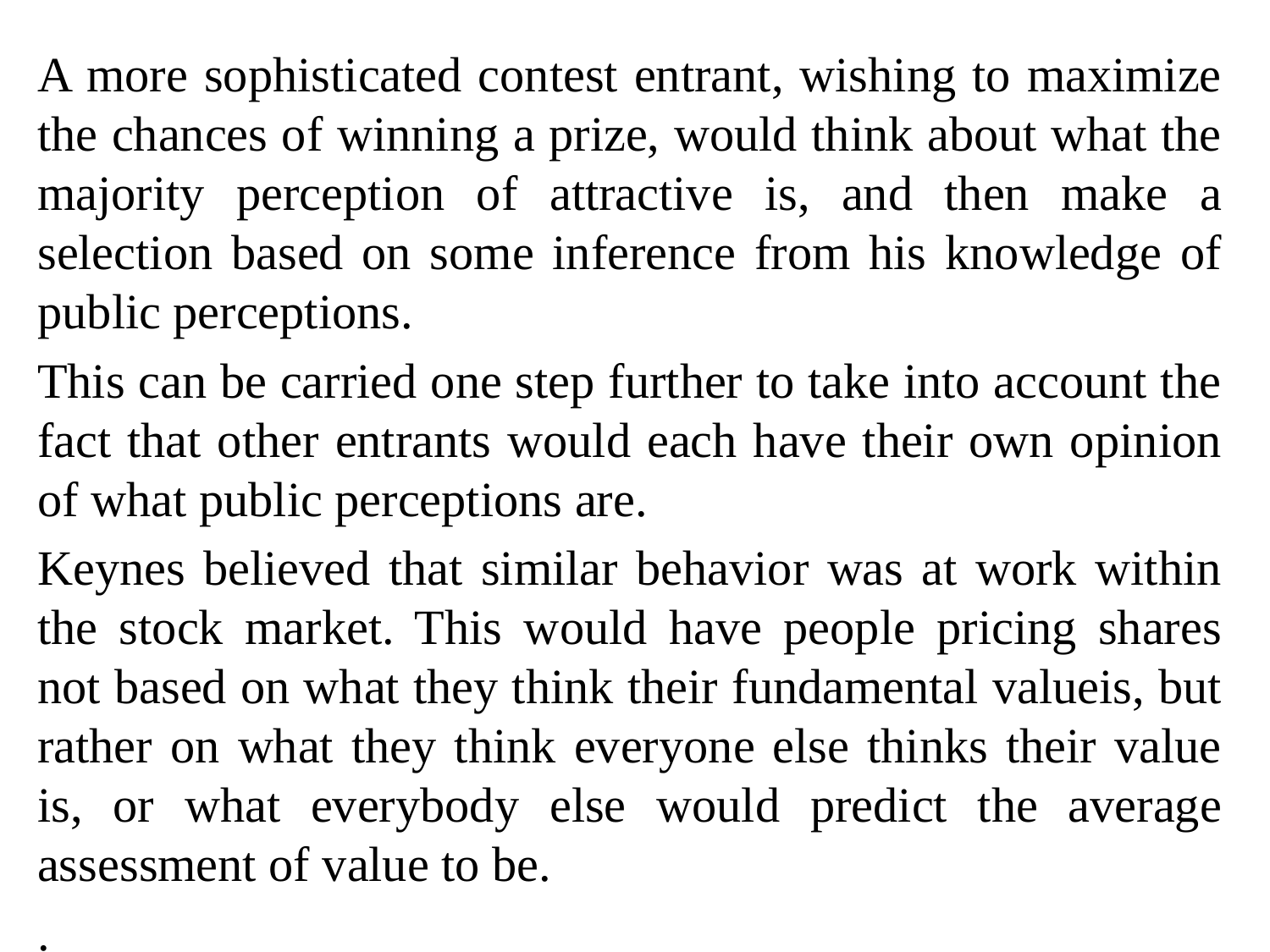

A more sophisticated contest entrant, wishing to maximize the chances of winning a prize, would think about what the majority perception of attractive is, and then make a selection based on some inference from his knowledge of public perceptions.
This can be carried one step further to take into account the fact that other entrants would each have their own opinion of what public perceptions are.
Keynes believed that similar behavior was at work within the stock market. This would have people pricing shares not based on what they think their fundamental valueis, but rather on what they think everyone else thinks their value is, or what everybody else would predict the average assessment of value to be.
.